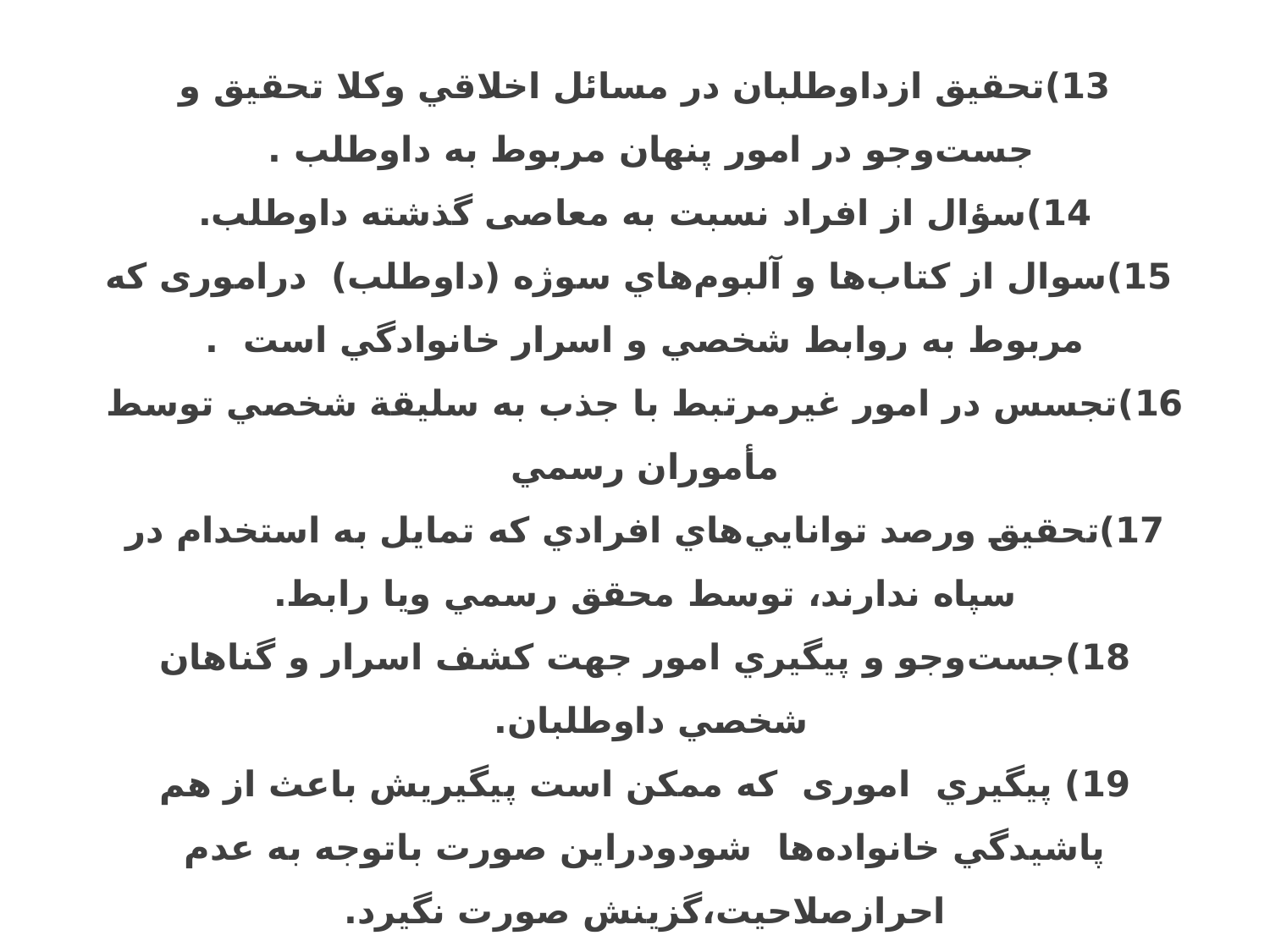

13)تحقیق ازداوطلبان در مسائل اخلاقي وکلا تحقيق و جست‌وجو در امور پنهان مربوط به داوطلب .
14)سؤال از افراد نسبت به معاصی گذشته داوطلب.
 15)سوال از كتاب‌ها و آلبوم‌هاي سوژه (داوطلب)  دراموری که مربوط به روابط شخصي و اسرار خانوادگي است  .
16)تجسس در امور غيرمرتبط با جذب به سليقة شخصي توسط مأموران رسمي
17)تحقیق ورصد توانايي‌هاي افرادي كه تمايل به استخدام در سپاه ندارند، توسط محقق رسمي ویا رابط.
18)جست‌وجو و پيگيري امور جهت كشف اسرار و گناهان شخصي داوطلبان.
19) پيگيري  اموری  که ممكن است پیگیریش باعث از هم پاشيدگي خانواده‌ها  شودودراین صورت باتوجه به عدم احرازصلاحیت،گزینش صورت نگیرد.